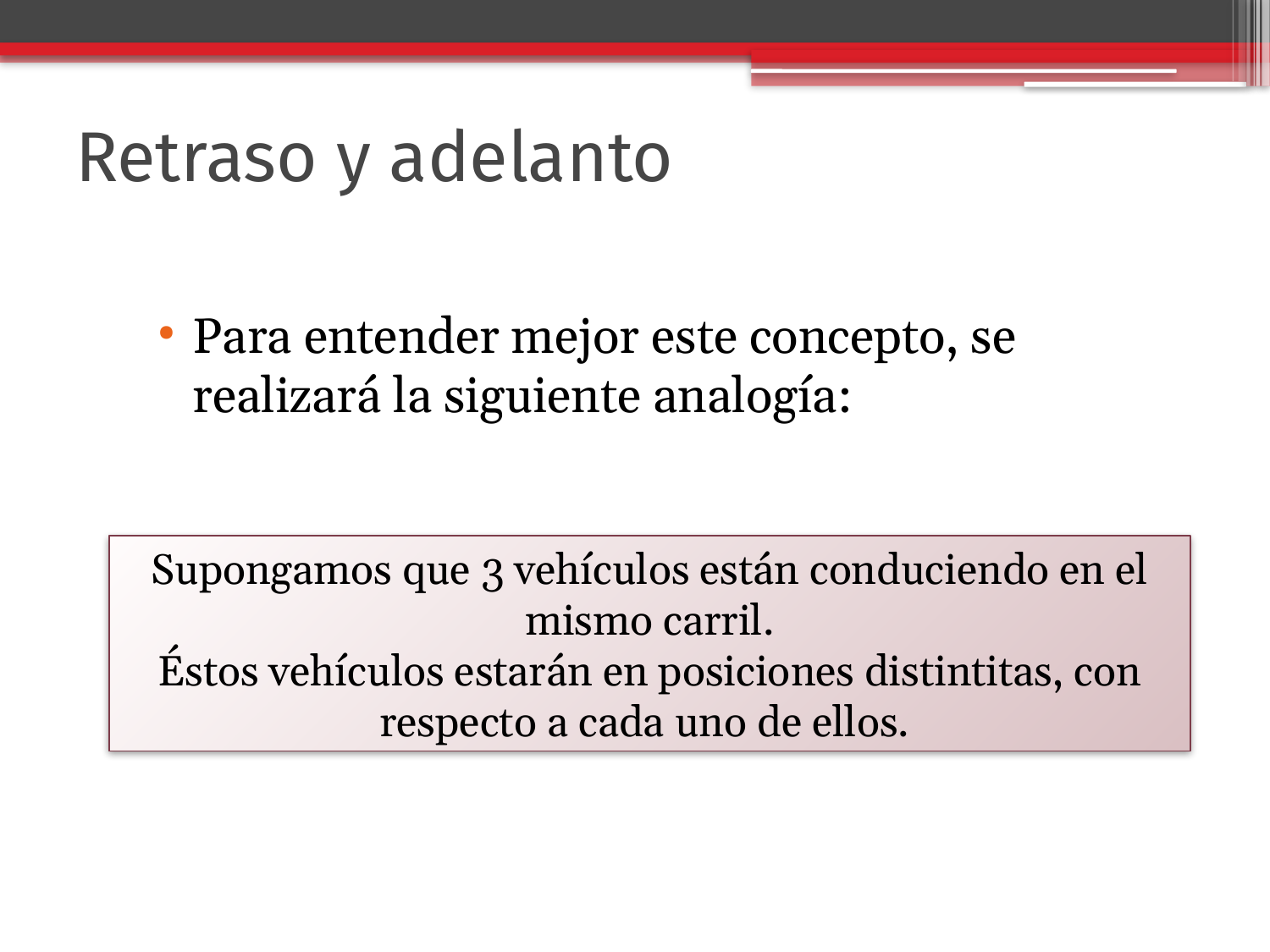

# Retraso y adelanto
Para entender mejor este concepto, se realizará la siguiente analogía:
Supongamos que 3 vehículos están conduciendo en el mismo carril.
Éstos vehículos estarán en posiciones distintitas, con respecto a cada uno de ellos.